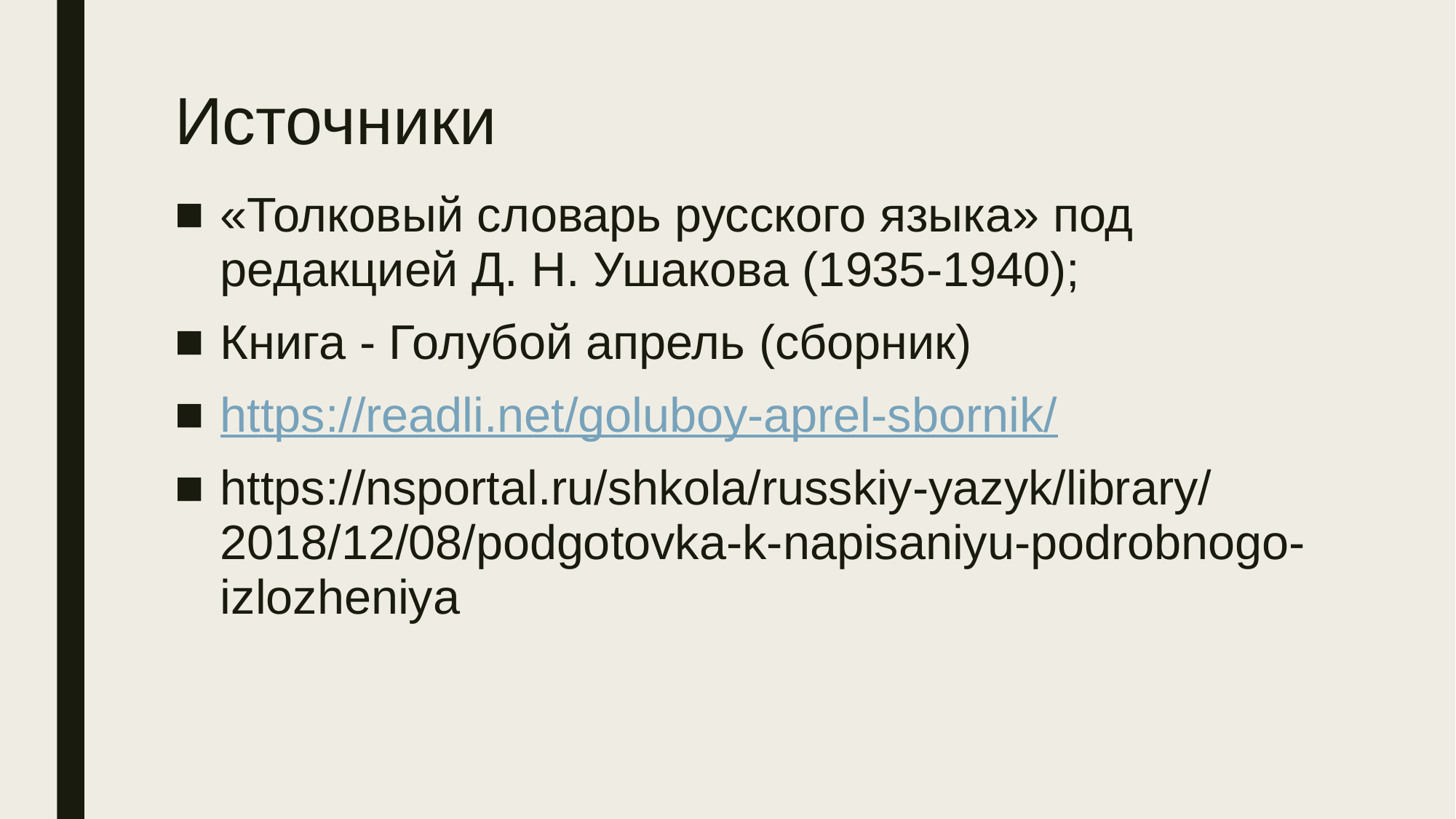

# Источники
«Толковый словарь русского языка» под редакцией Д. Н. Ушакова (1935-1940);
Книга - Голубой апрель (сборник)
https://readli.net/goluboy-aprel-sbornik/
https://nsportal.ru/shkola/russkiy-yazyk/library/2018/12/08/podgotovka-k-napisaniyu-podrobnogo-izlozheniya